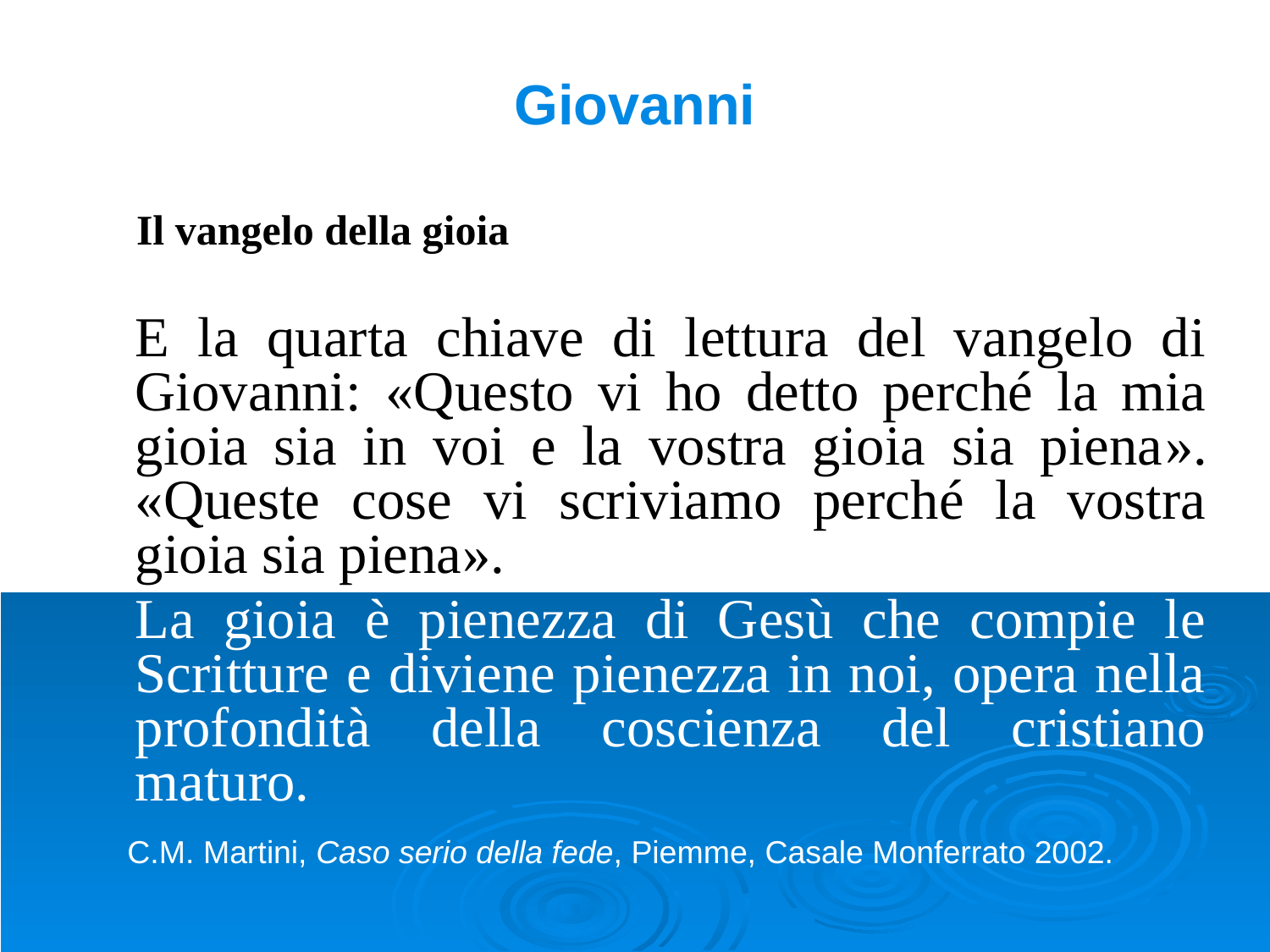

# Giovanni
     Il vangelo della gioia

	E la quarta chiave di lettura del vangelo di Giovanni: «Questo vi ho detto perché la mia gioia sia in voi e la vostra gioia sia piena». «Queste cose vi scriviamo perché la vostra gioia sia piena».
	La gioia è pienezza di Gesù che compie le Scritture e diviene pienezza in noi, opera nella profondità della coscienza del cristiano maturo.
C.M. Martini, Caso serio della fede, Piemme, Casale Monferrato 2002.